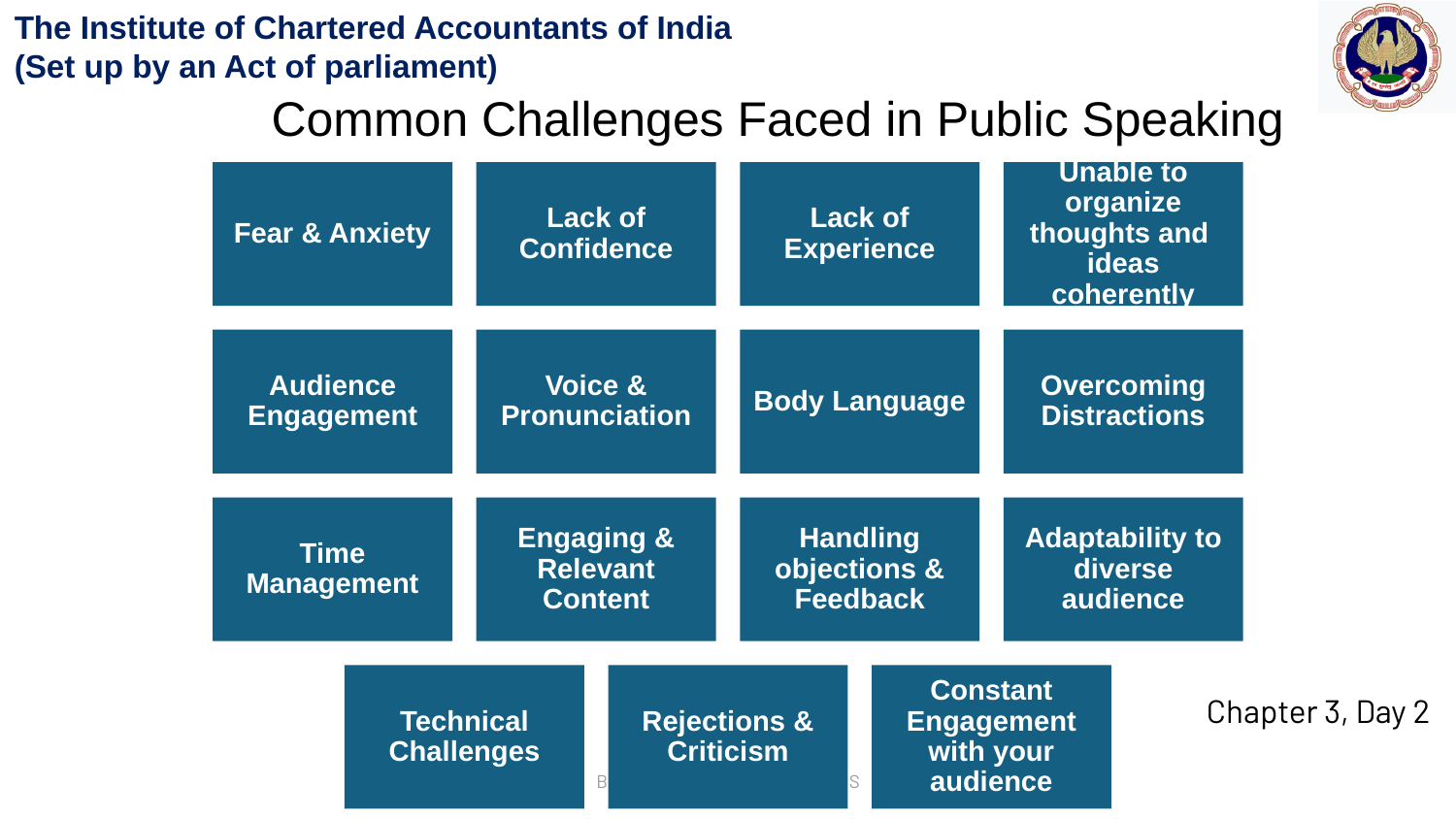

Common Challenges Faced in Public Speaking
Fear & Anxiety
Lack of Confidence
Lack of Experience
Unable to organize thoughts and  ideas coherently
Audience Engagement
Voice & Pronunciation
Body Language
Overcoming Distractions
Time Management
Engaging & Relevant Content
Handling objections & Feedback
Adaptability to diverse audience
Technical Challenges
Rejections & Criticism
Constant Engagement with your audience
BOARD OF STUDIES OPERATIONS